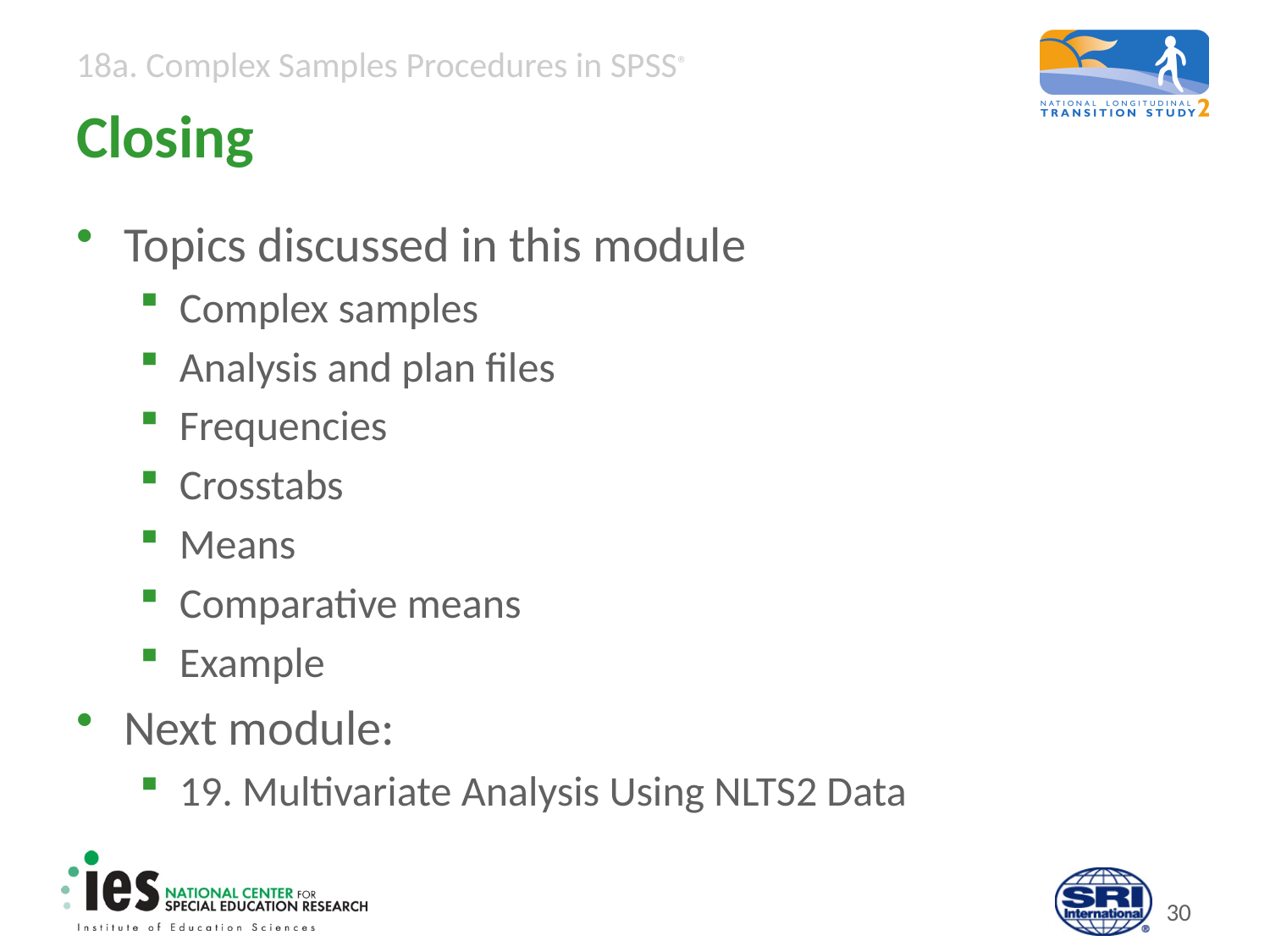

# Closing
Topics discussed in this module
Complex samples
Analysis and plan files
Frequencies
Crosstabs
Means
Comparative means
Example
Next module:
19. Multivariate Analysis Using NLTS2 Data

30